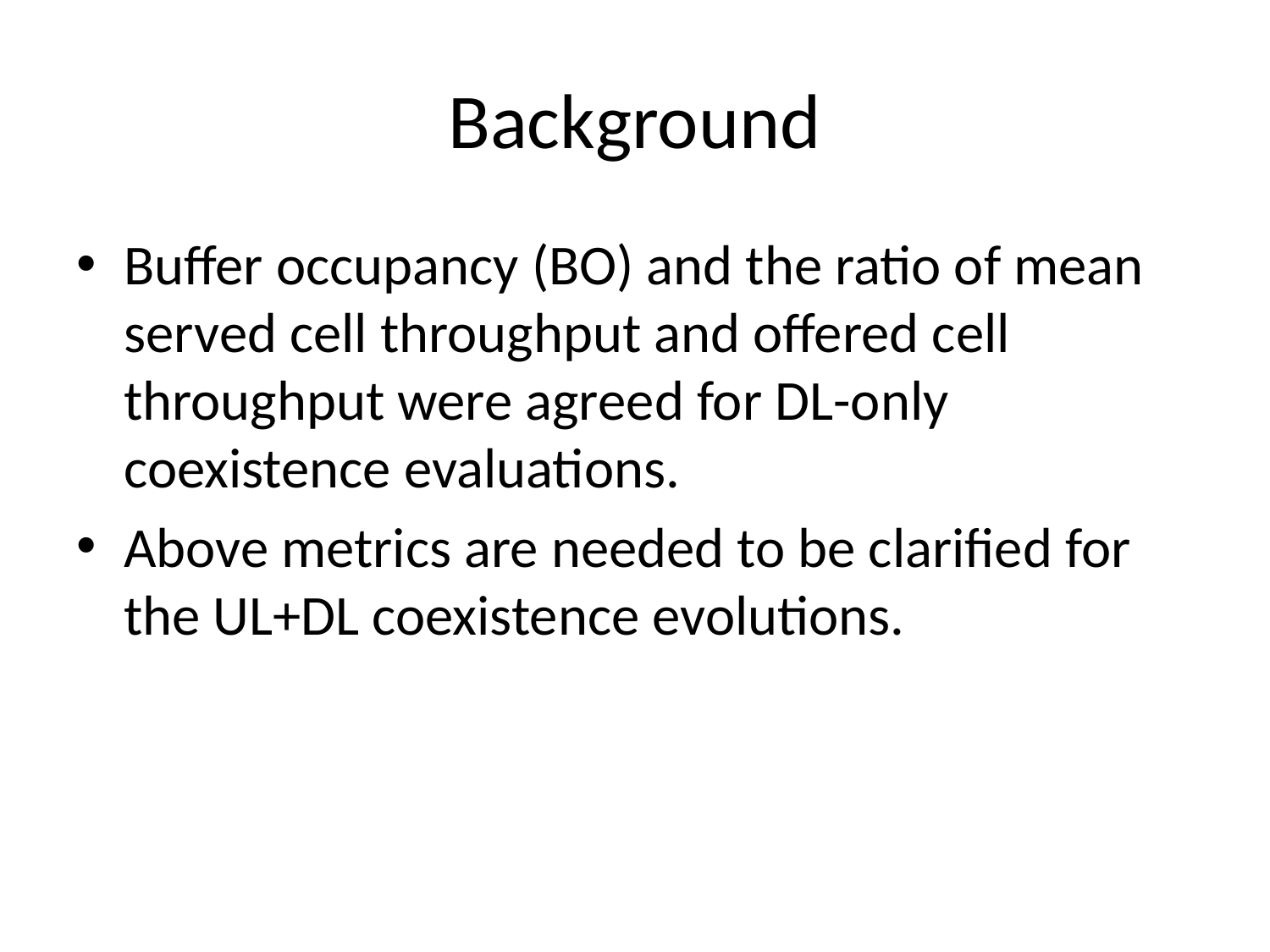

# Background
Buffer occupancy (BO) and the ratio of mean served cell throughput and offered cell throughput were agreed for DL-only coexistence evaluations.
Above metrics are needed to be clarified for the UL+DL coexistence evolutions.